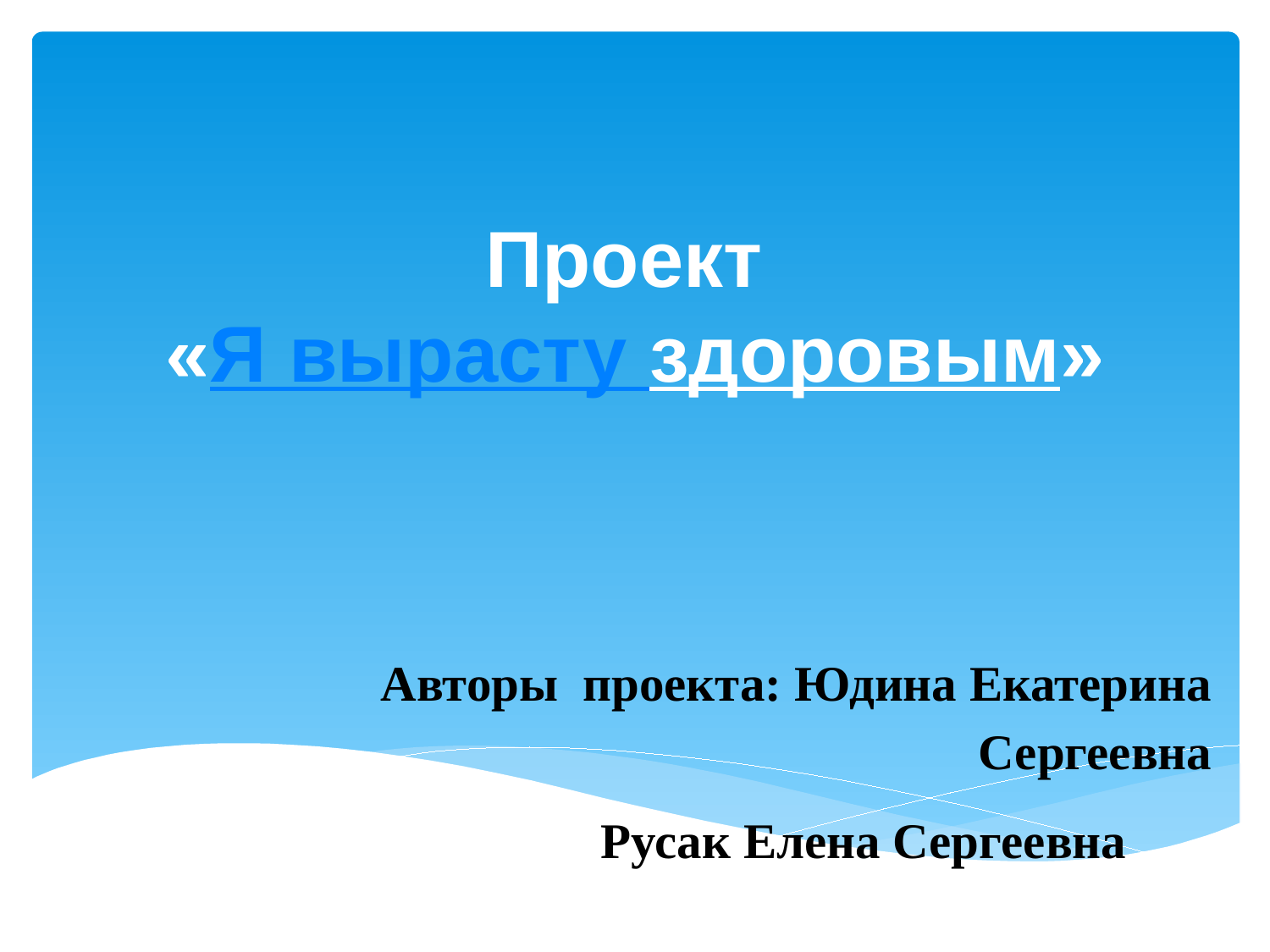

# Проект «Я вырасту здоровым»
Авторы  проекта: Юдина Екатерина Сергеевна
                         Русак Елена Сергеевна